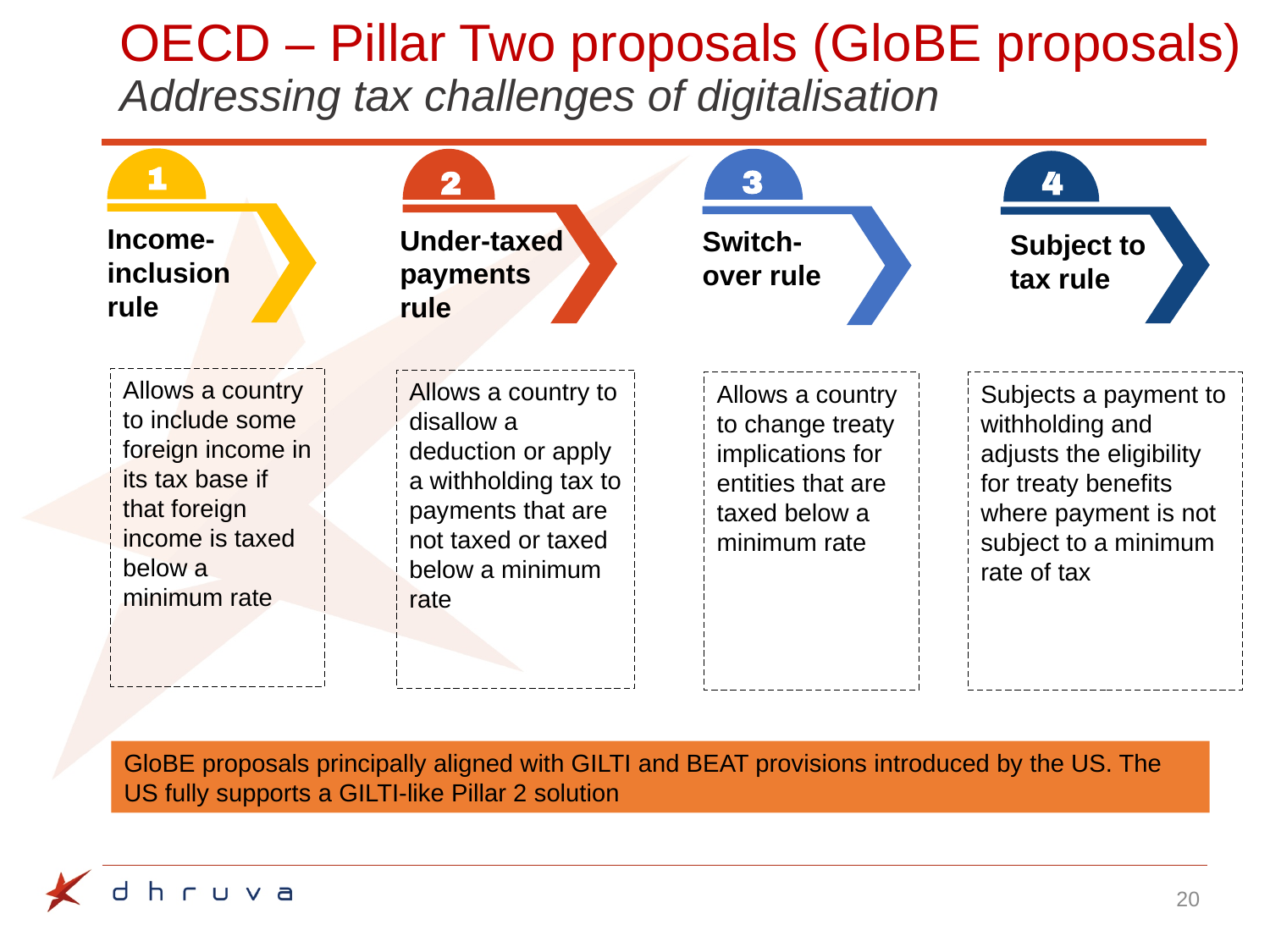

# OECD – Pillar Two proposals (GloBE proposals) Addressing tax challenges of digitalisation

1
3
2
4

Income-inclusion rule
Under-taxed payments rule
Switch-over rule

Subject to tax rule
Allows a country to include some foreign income in its tax base if that foreign income is taxed below a minimum rate
Allows a country to disallow a deduction or apply a withholding tax to payments that are not taxed or taxed below a minimum rate
Subjects a payment to withholding and adjusts the eligibility for treaty benefits where payment is not subject to a minimum rate of tax
Allows a country to change treaty implications for entities that are taxed below a minimum rate
GloBE proposals principally aligned with GILTI and BEAT provisions introduced by the US. The US fully supports a GILTI-like Pillar 2 solution
20